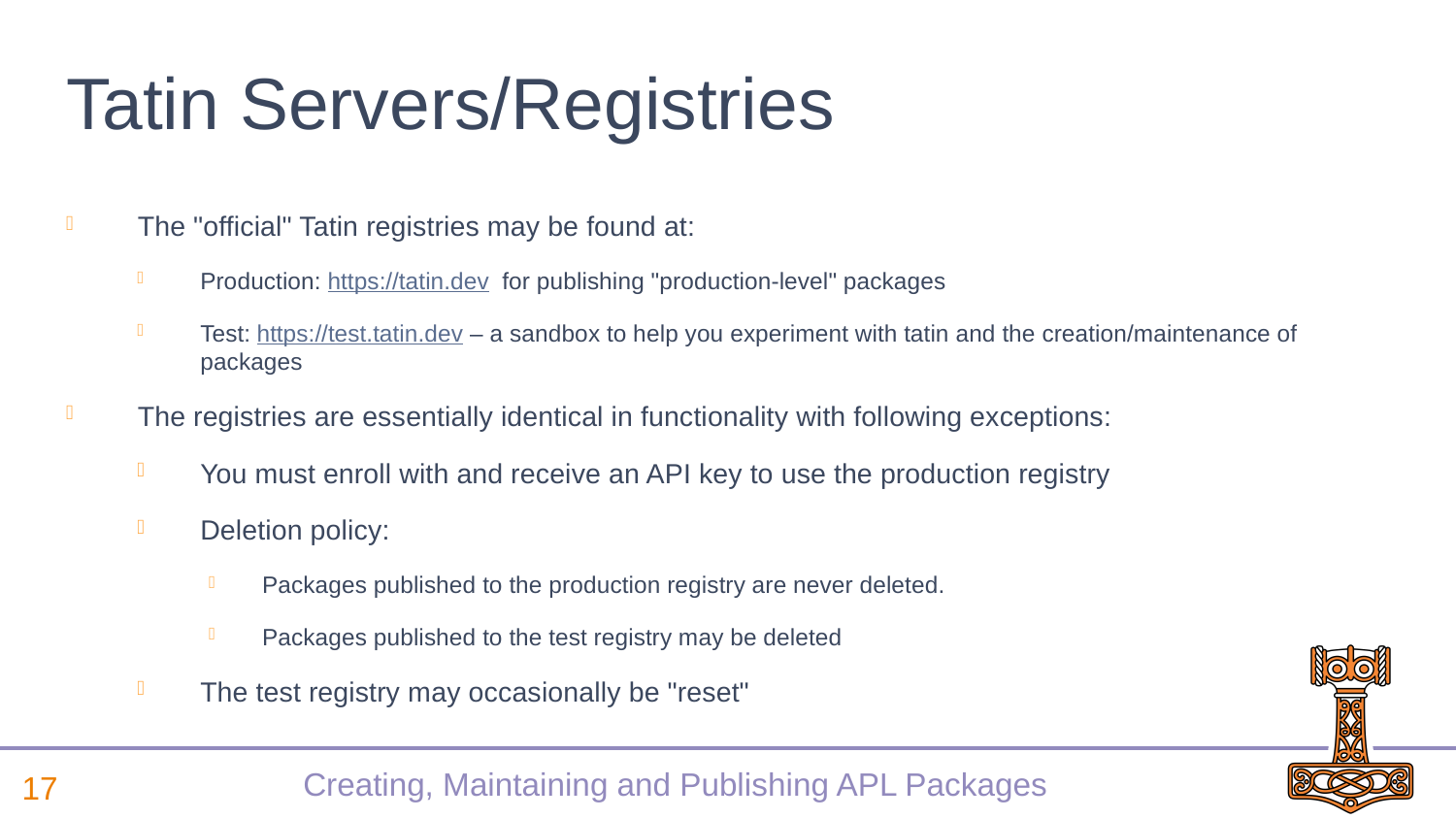

# Tatin Servers/Registries
The "official" Tatin registries may be found at:
Production: https://tatin.dev  for publishing "production-level" packages
Test: https://test.tatin.dev – a sandbox to help you experiment with tatin and the creation/maintenance of packages
The registries are essentially identical in functionality with following exceptions:
You must enroll with and receive an API key to use the production registry
Deletion policy:
Packages published to the production registry are never deleted.
Packages published to the test registry may be deleted
The test registry may occasionally be "reset"